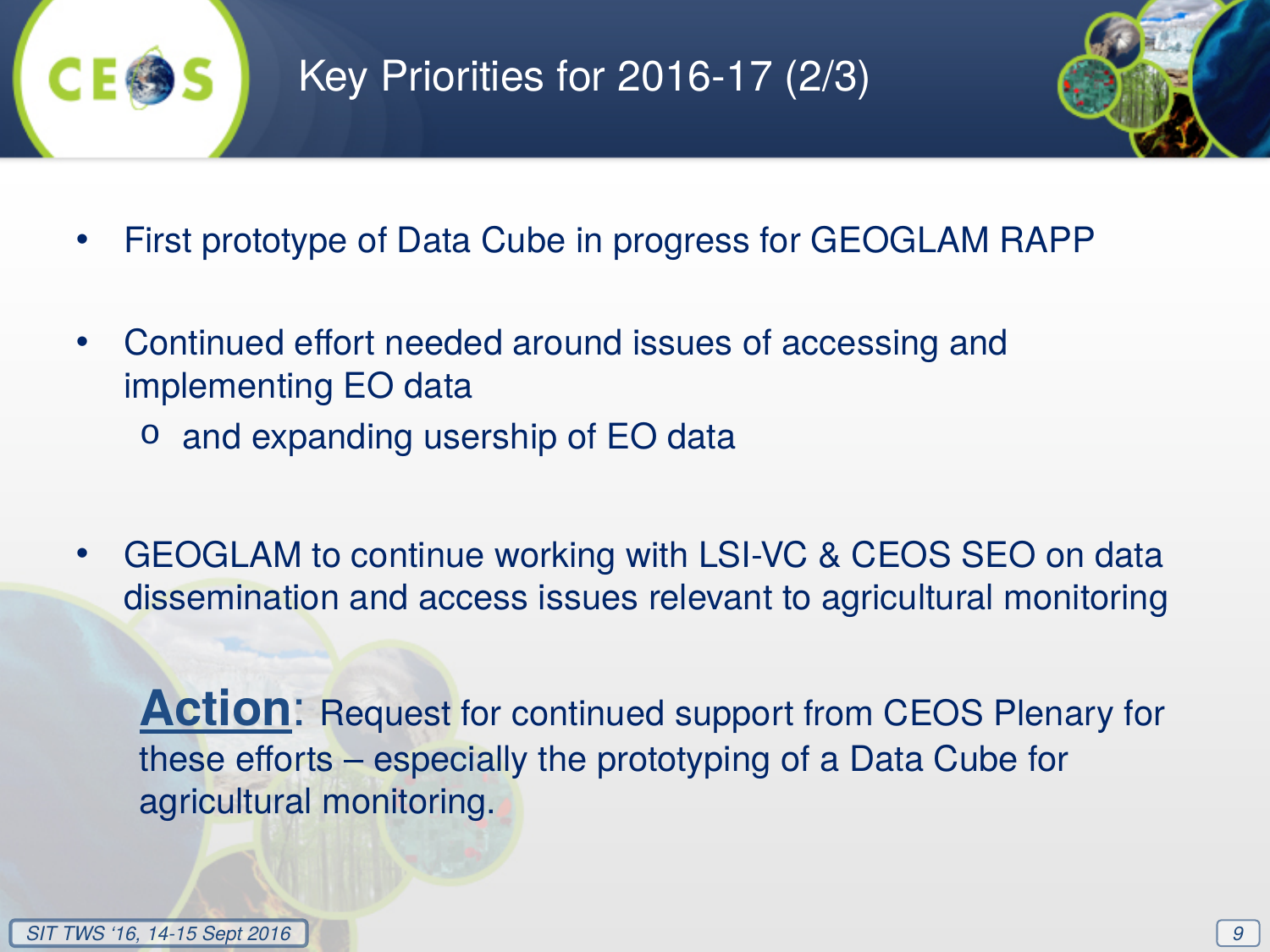

Key Priorities for 2016-17 (2/3)
First prototype of Data Cube in progress for GEOGLAM RAPP

Continued effort needed around issues of accessing and implementing EO data
and expanding usership of EO data

GEOGLAM to continue working with LSI-VC & CEOS SEO on data dissemination and access issues relevant to agricultural monitoring

Action: Request for continued support from CEOS Plenary for these efforts – especially the prototyping of a Data Cube for agricultural monitoring.

9